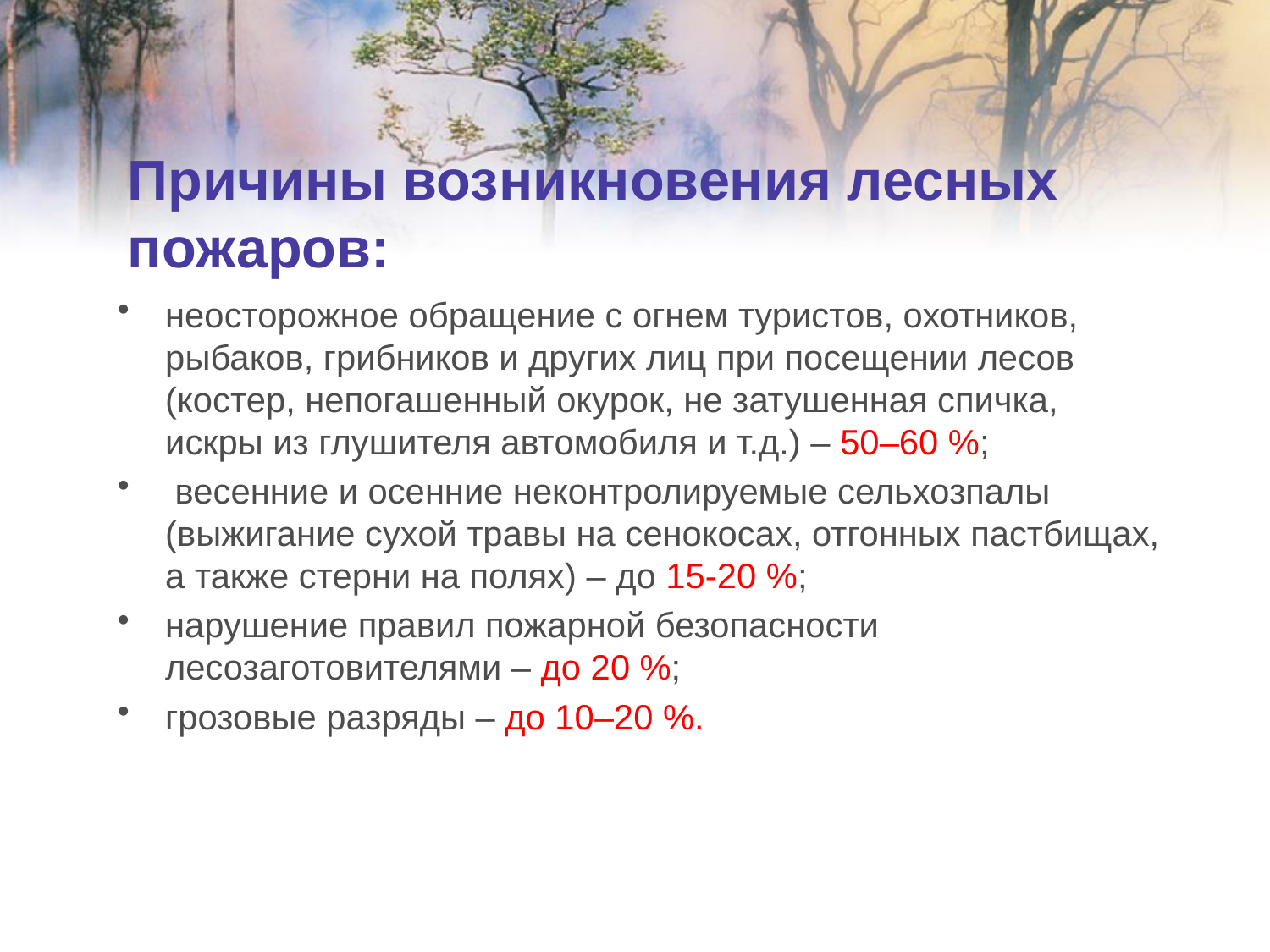

# Причины возникновения лесных пожаров:
неосторожное обращение с огнем туристов, охотников, рыбаков, грибников и других лиц при посещении лесов (костер, непогашенный окурок, не затушенная спичка, искры из глушителя автомобиля и т.д.) – 50–60 %;
 весенние и осенние неконтролируемые сельхозпалы (выжигание сухой травы на сенокосах, отгонных пастбищах, а также стерни на полях) – до 15-20 %;
нарушение правил пожарной безопасности лесозаготовителями – до 20 %;
грозовые разряды – до 10–20 %.